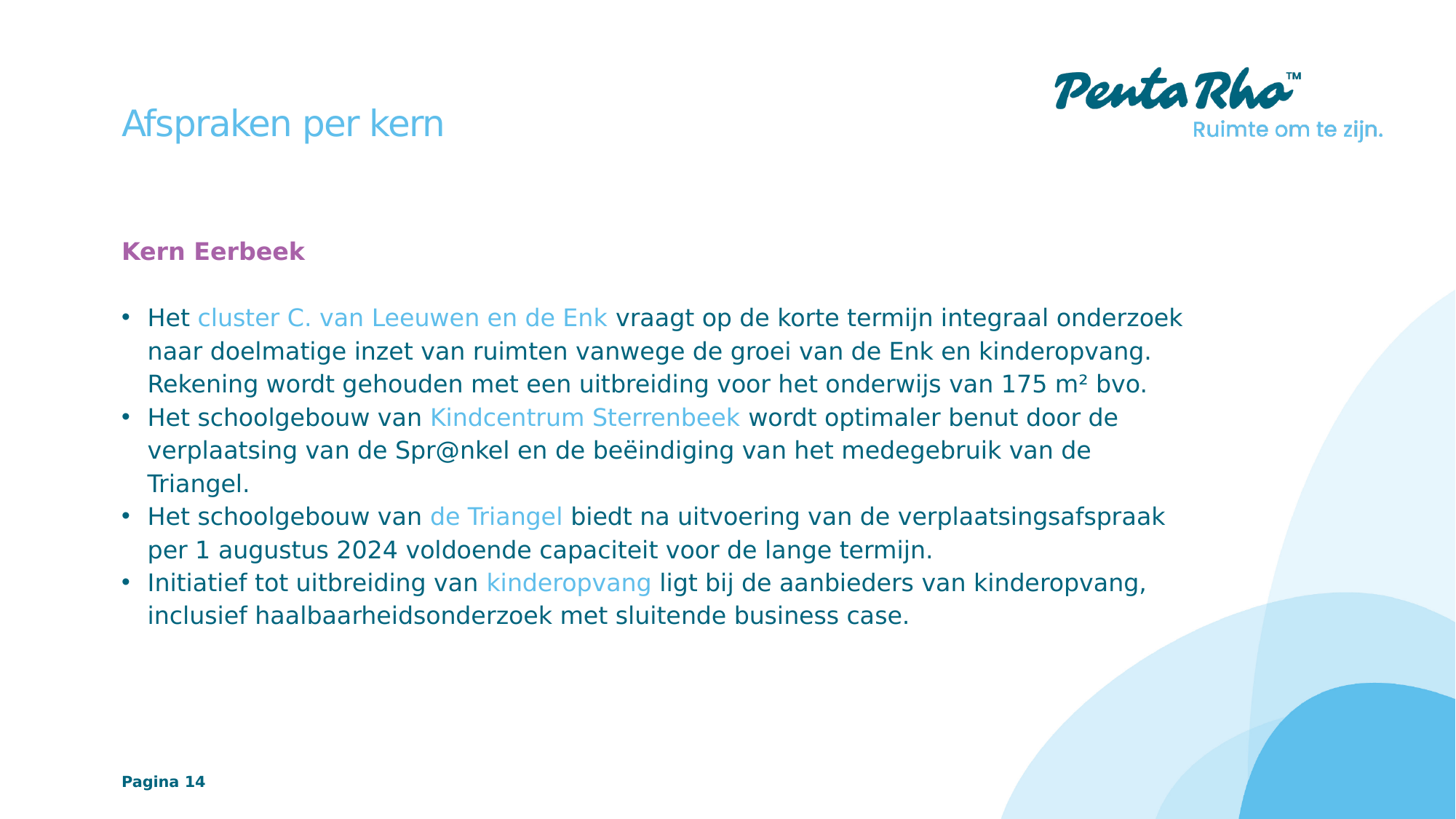

# Afspraken per kern
Kern Eerbeek

Het cluster C. van Leeuwen en de Enk vraagt op de korte termijn integraal onderzoek naar doelmatige inzet van ruimten vanwege de groei van de Enk en kinderopvang. Rekening wordt gehouden met een uitbreiding voor het onderwijs van 175 m² bvo.
Het schoolgebouw van Kindcentrum Sterrenbeek wordt optimaler benut door de verplaatsing van de Spr@nkel en de beëindiging van het medegebruik van de Triangel.
Het schoolgebouw van de Triangel biedt na uitvoering van de verplaatsingsafspraak per 1 augustus 2024 voldoende capaciteit voor de lange termijn.
Initiatief tot uitbreiding van kinderopvang ligt bij de aanbieders van kinderopvang, inclusief haalbaarheidsonderzoek met sluitende business case.
Pagina 14